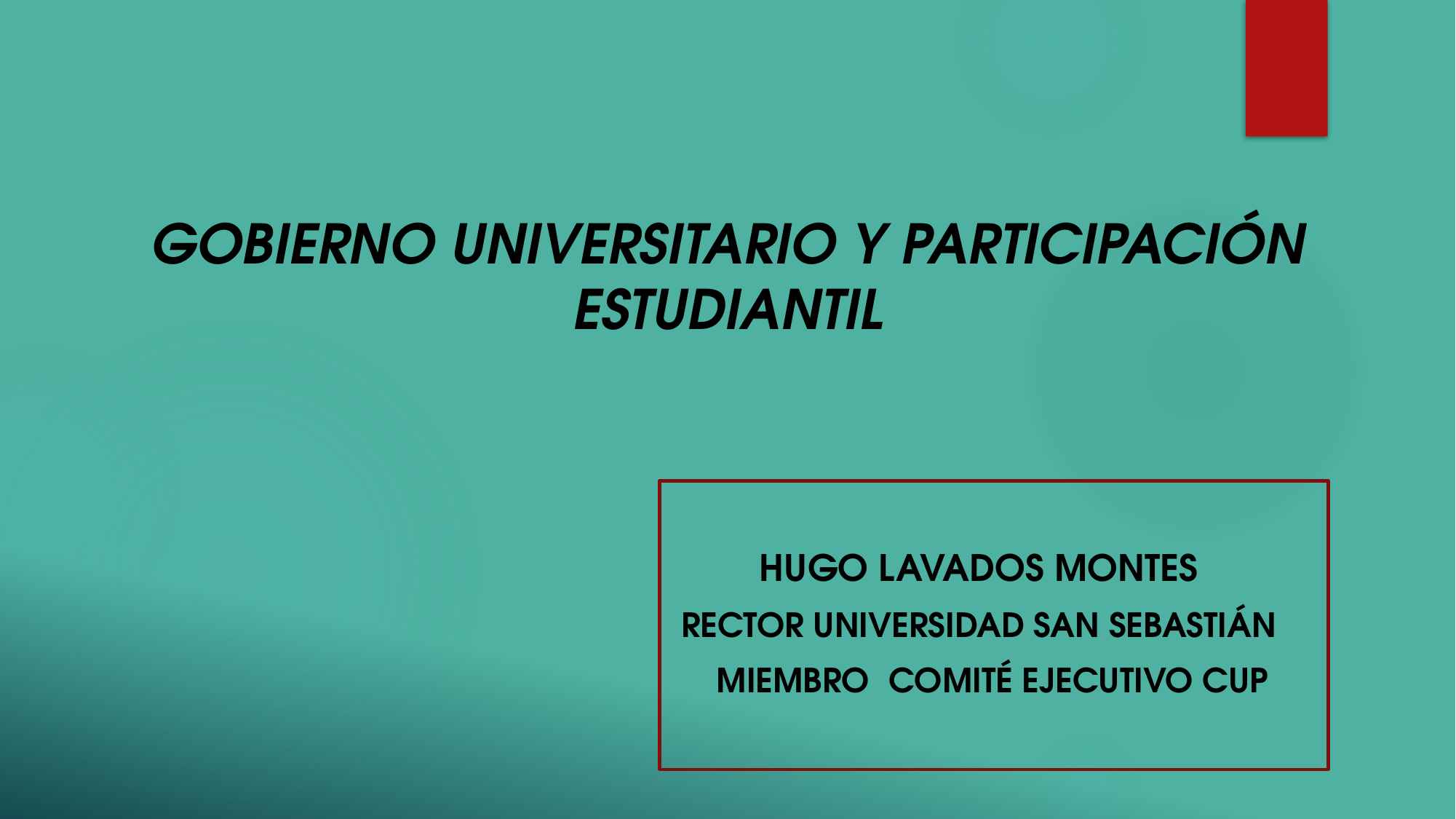

# GOBIERNO UNIVERSITARIO Y PARTICIPACIÓN ESTUDIANTIL

Hugo lavados montes
Rector Universidad San Sebastián
   Miembro  Comité Ejecutivo CUP